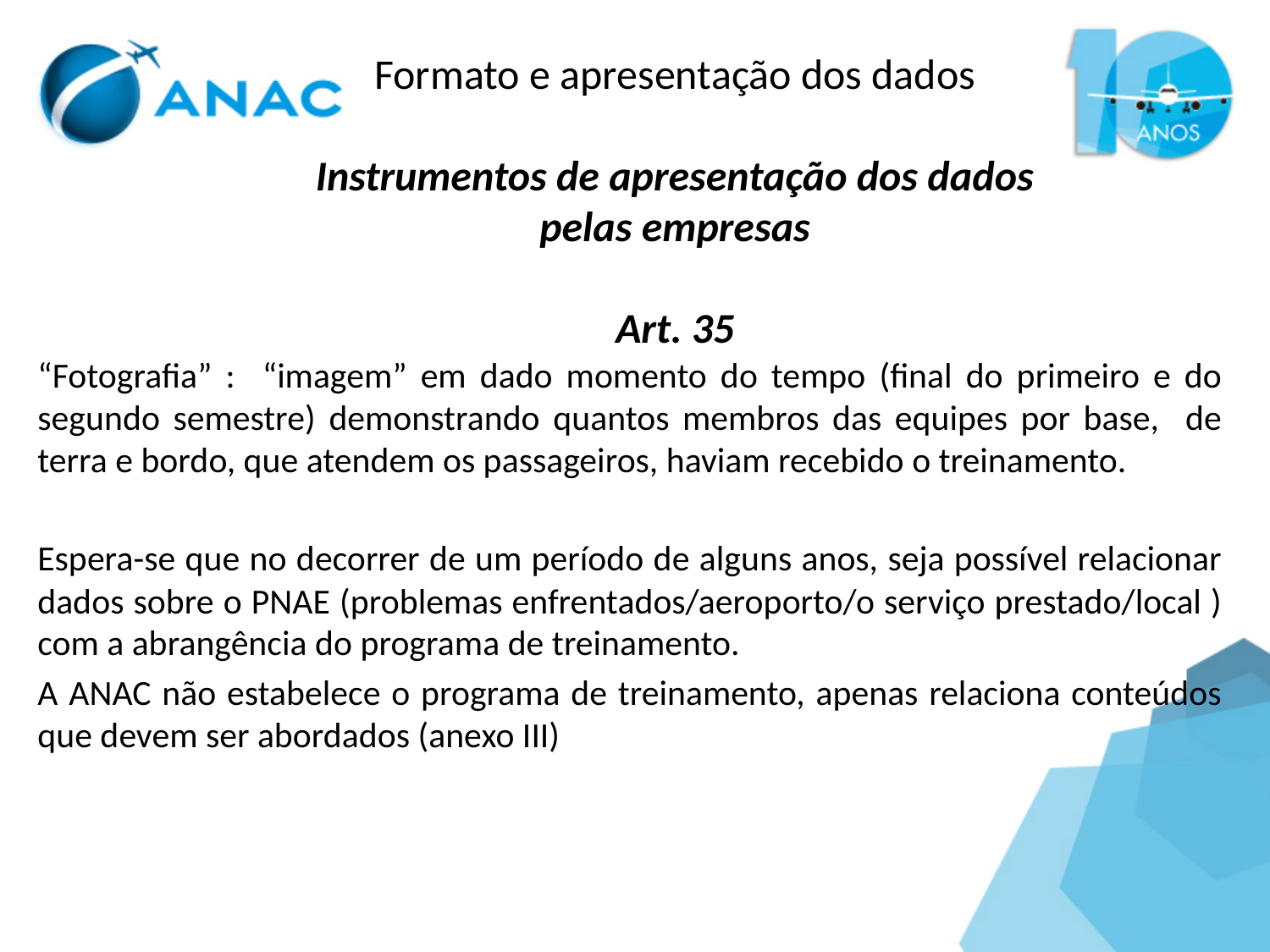

Formato e apresentação dos dados

Instrumentos de apresentação dos dados pelas empresas

Art. 35

“Fotografia” :  “imagem” em dado momento do tempo (final do primeiro e do segundo semestre) demonstrando quantos membros das equipes por base,  de terra e bordo, que atendem os passageiros, haviam recebido o treinamento.

Espera-se que no decorrer de um período de alguns anos, seja possível relacionar dados sobre o PNAE (problemas enfrentados/aeroporto/o serviço prestado/local ) com a abrangência do programa de treinamento.
A ANAC não estabelece o programa de treinamento, apenas relaciona conteúdos que devem ser abordados (anexo III)